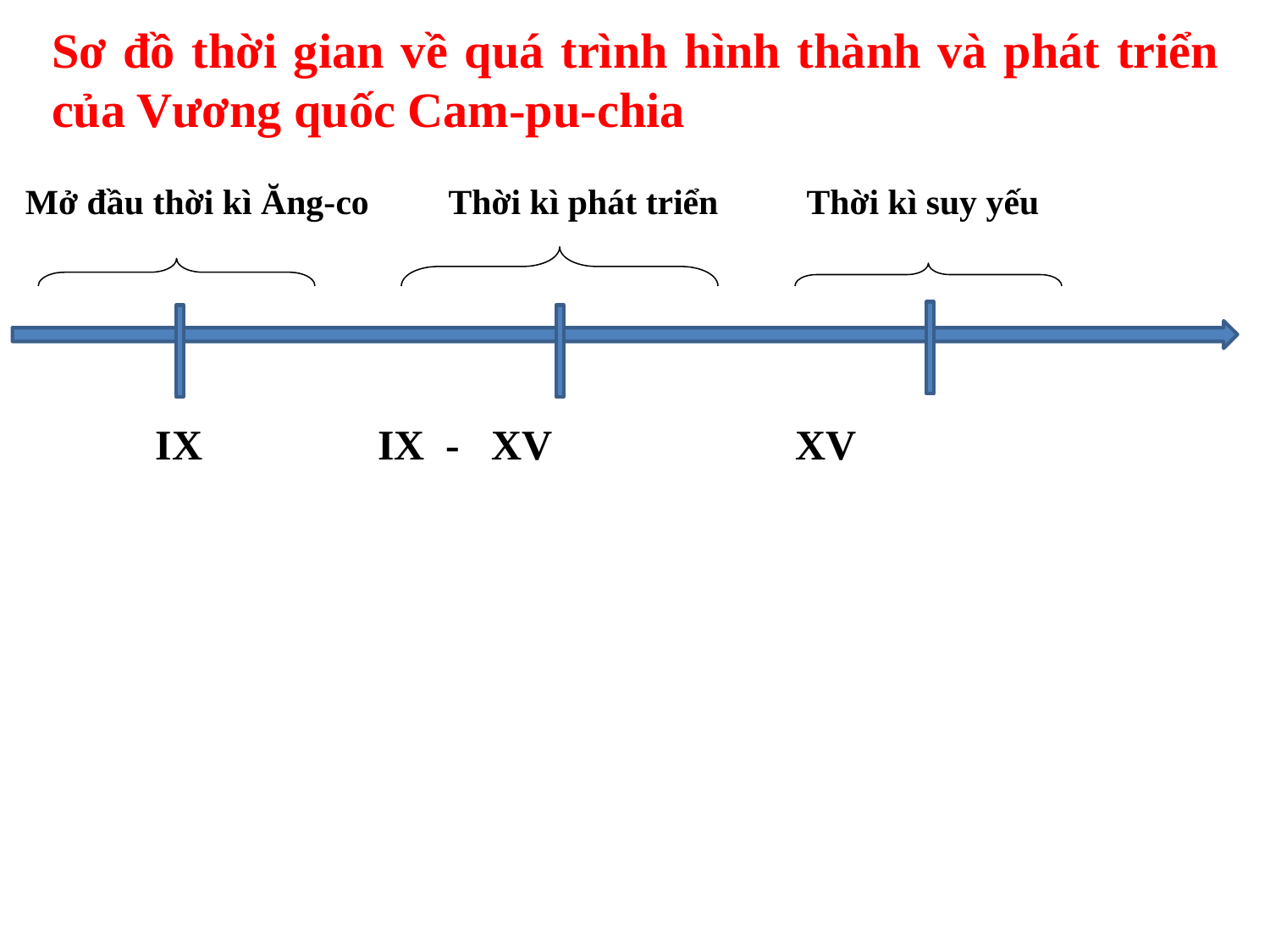

Sơ đồ thời gian về quá trình hình thành và phát triển của Vương quốc Cam-pu-chia

Mở đầu thời kì Ăng-co         Thời kì phát triển          Thời kì suy yếu

          IX	       IX  -   XV                       XV